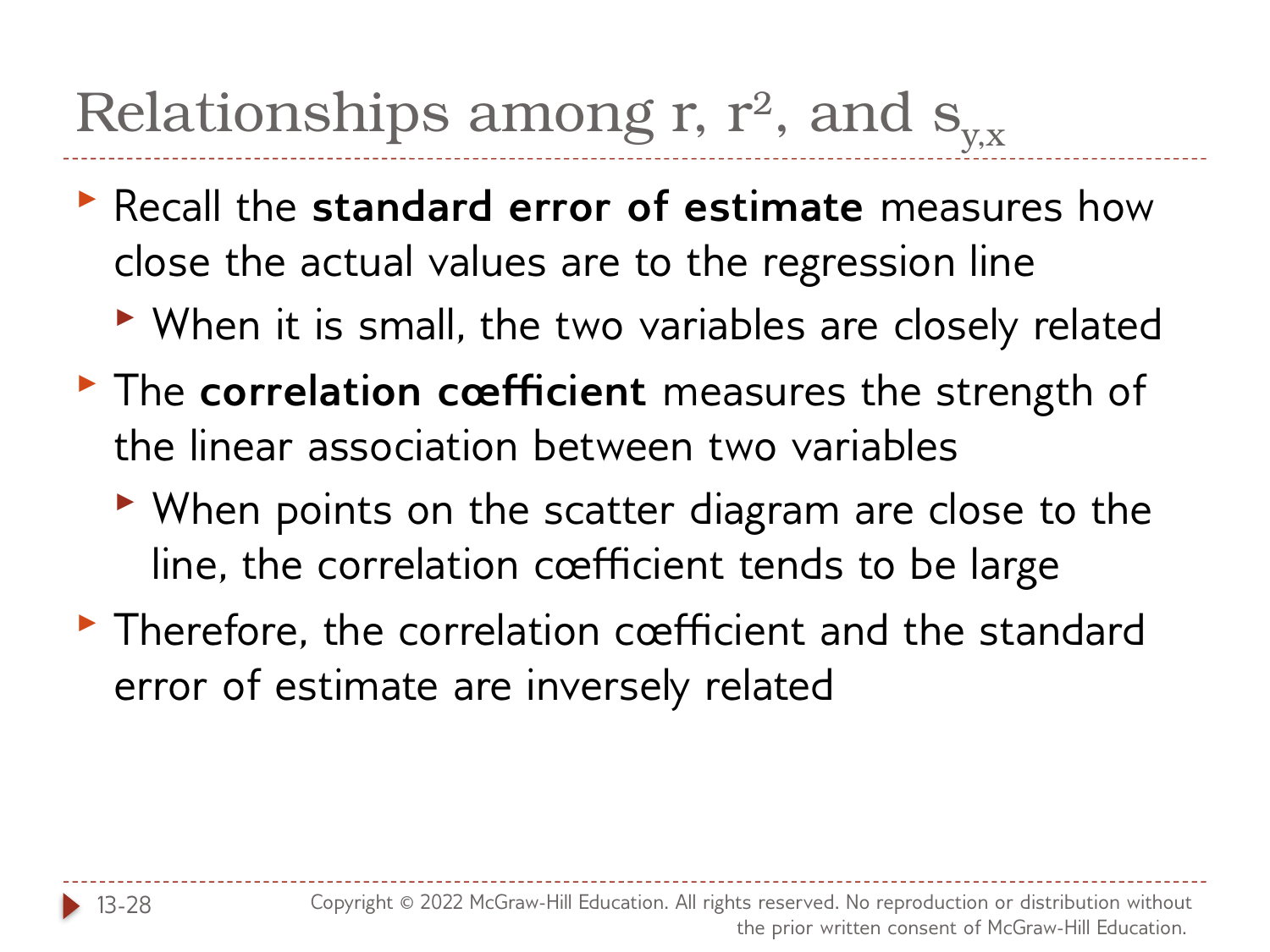

# Relationships among r, r2, and sy,x
Recall the standard error of estimate measures how close the actual values are to the regression line
When it is small, the two variables are closely related
The correlation coefficient measures the strength of the linear association between two variables
When points on the scatter diagram are close to the line, the correlation coefficient tends to be large
Therefore, the correlation coefficient and the standard error of estimate are inversely related
13-28
Copyright © 2022 McGraw-Hill Education. All rights reserved. No reproduction or distribution without the prior written consent of McGraw-Hill Education.